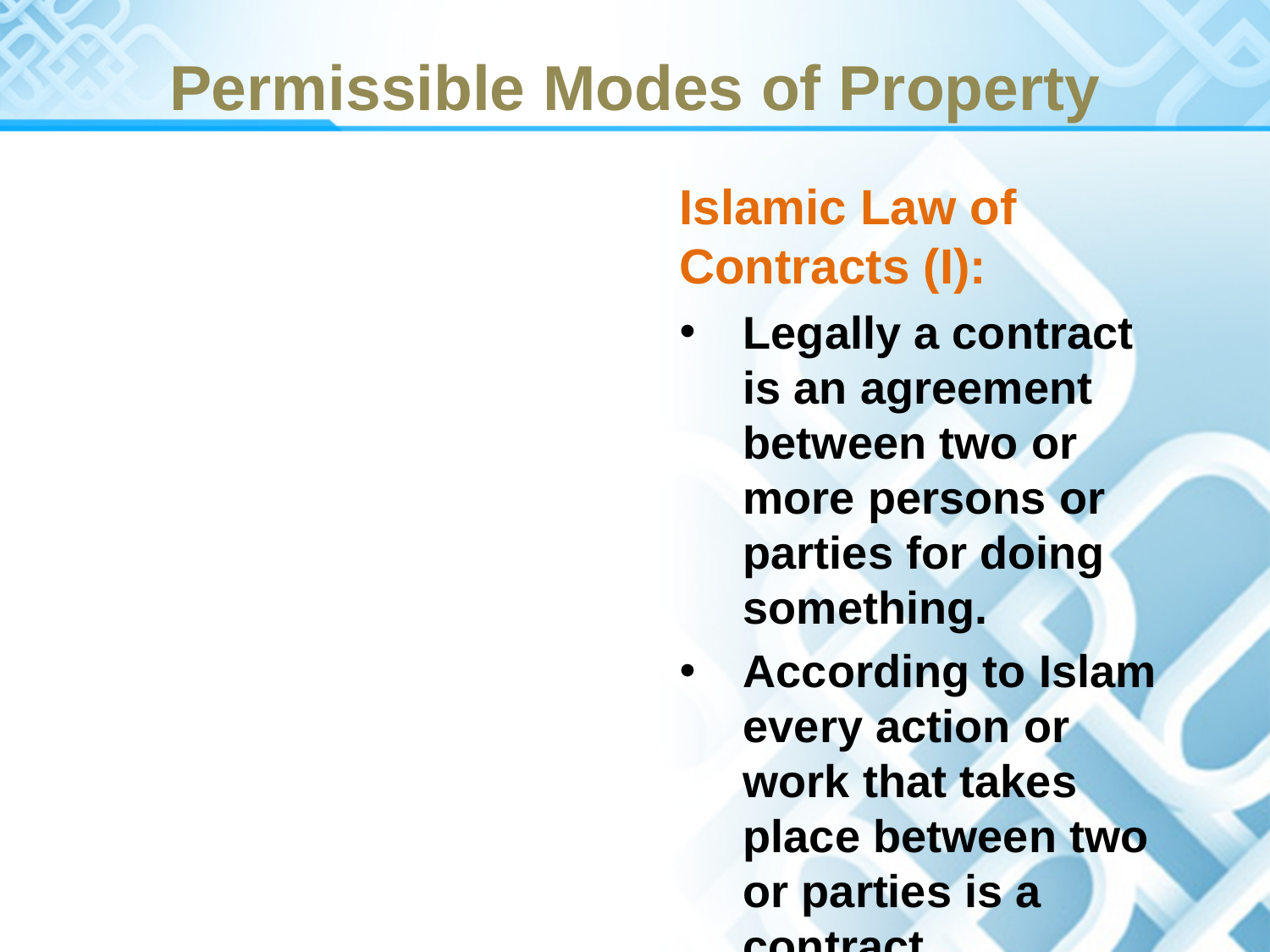

# Permissible Modes of Property
Islamic Law of Contracts (I):
Legally a contract is an agreement between two or more persons or parties for doing something.
According to Islam every action or work that takes place between two or parties is a contract.